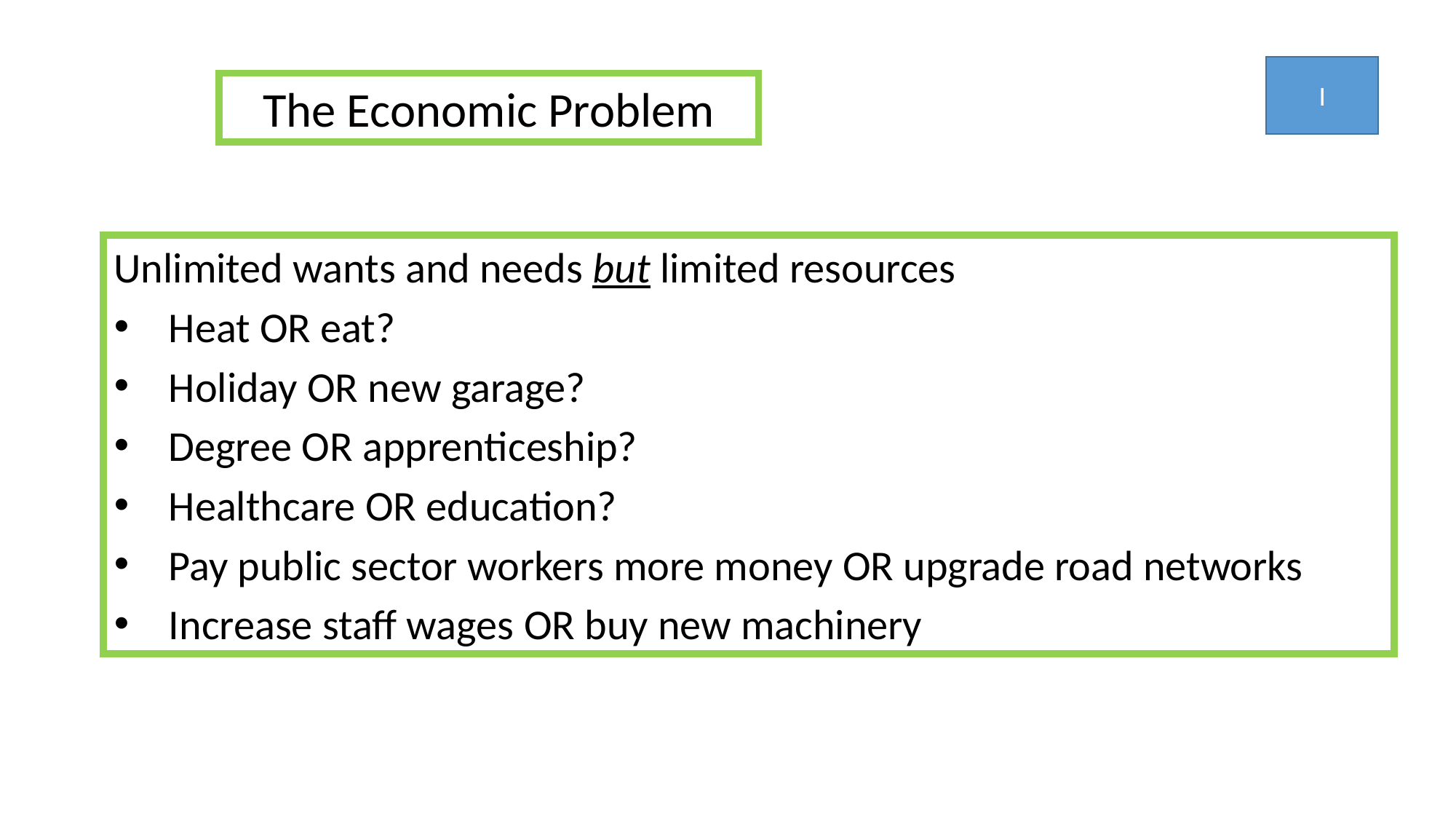

I
The Economic Problem
Unlimited wants and needs but limited resources
Heat OR eat?
Holiday OR new garage?
Degree OR apprenticeship?
Healthcare OR education?
Pay public sector workers more money OR upgrade road networks
Increase staff wages OR buy new machinery